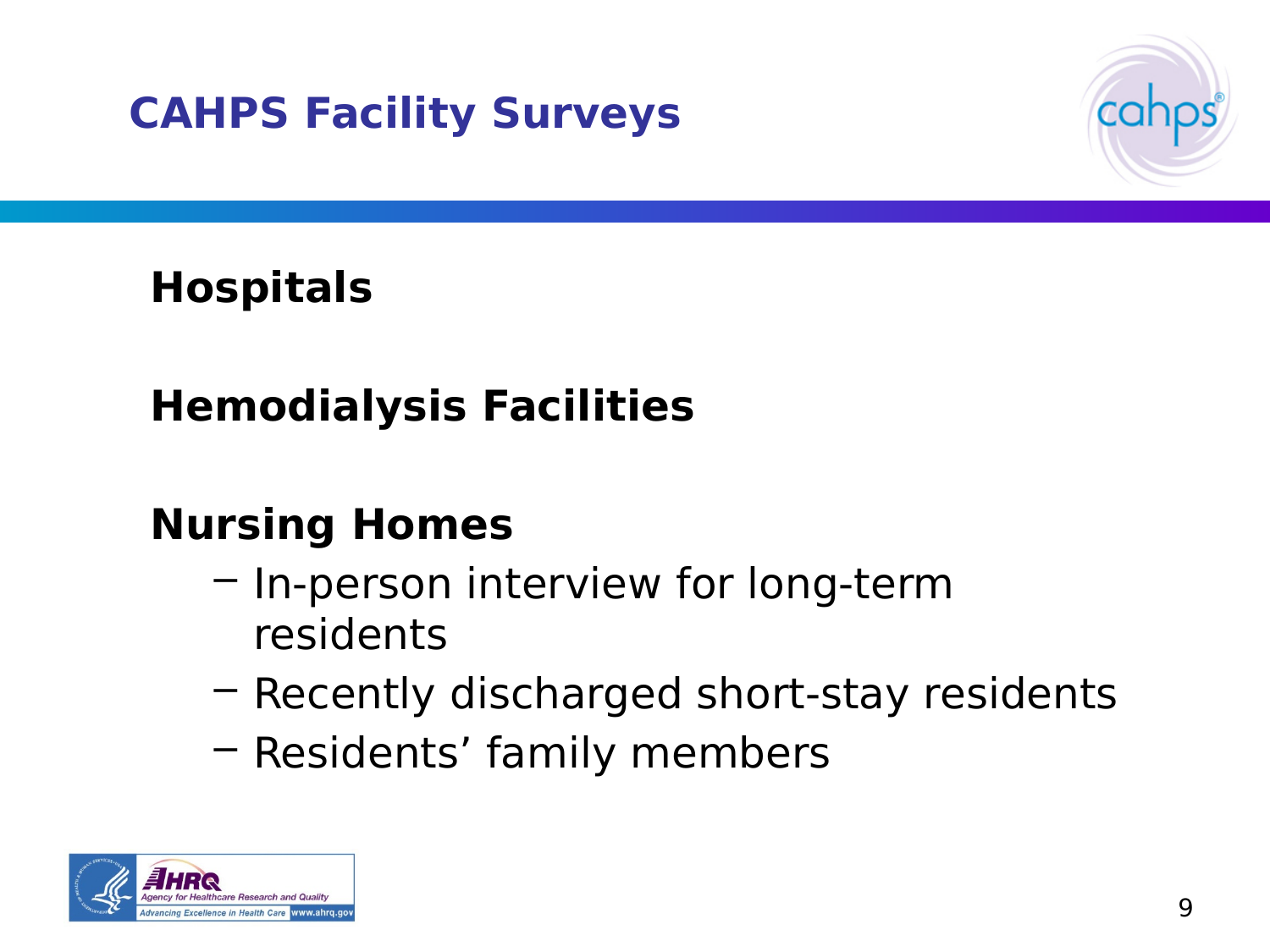

# CAHPS Facility Surveys

Hospitals

Hemodialysis Facilities

Nursing Homes
In-person interview for long-term residents
Recently discharged short-stay residents
Residents’ family members

9